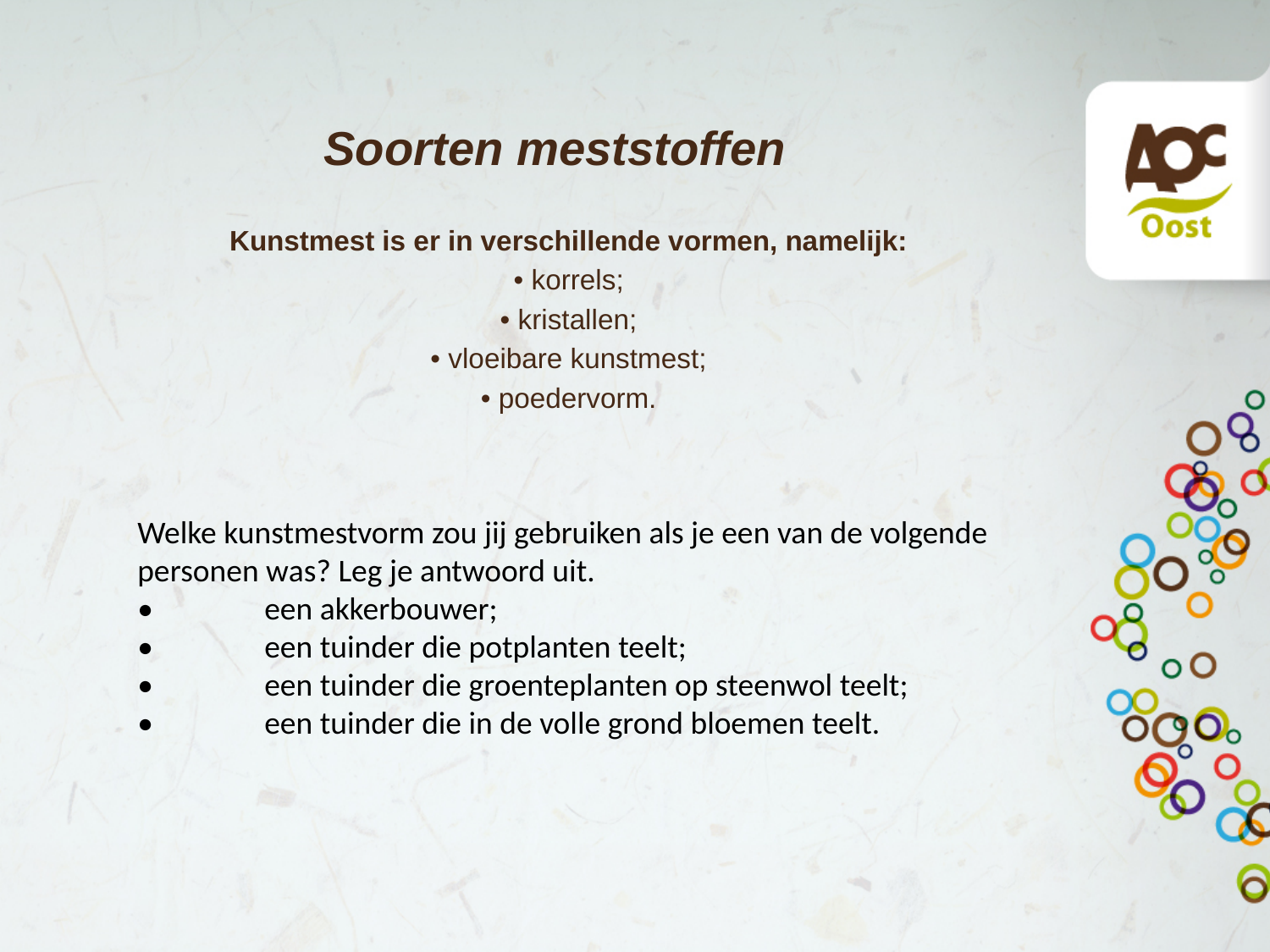

# Soorten meststoffen

Kunstmest is er in verschillende vormen, namelijk:
• korrels;
• kristallen;
• vloeibare kunstmest;
• poedervorm.
Welke kunstmestvorm zou jij gebruiken als je een van de volgende personen was? Leg je antwoord uit.
•	een akkerbouwer;
•	een tuinder die potplanten teelt;
•	een tuinder die groenteplanten op steenwol teelt;
•	een tuinder die in de volle grond bloemen teelt.